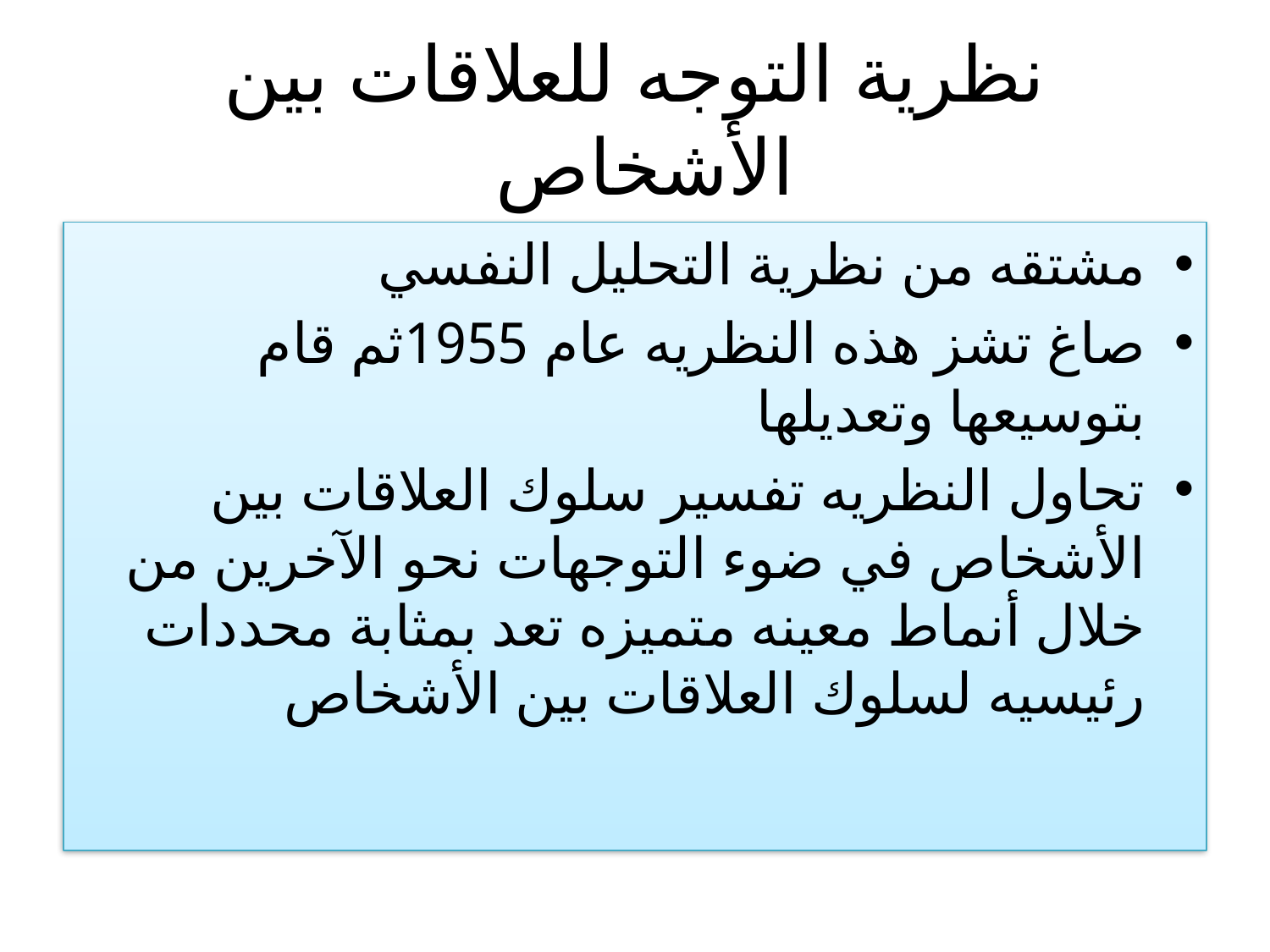

# نظرية التوجه للعلاقات بين الأشخاص
مشتقه من نظرية التحليل النفسي
صاغ تشز هذه النظريه عام 1955ثم قام بتوسيعها وتعديلها
تحاول النظريه تفسير سلوك العلاقات بين الأشخاص في ضوء التوجهات نحو الآخرين من خلال أنماط معينه متميزه تعد بمثابة محددات رئيسيه لسلوك العلاقات بين الأشخاص